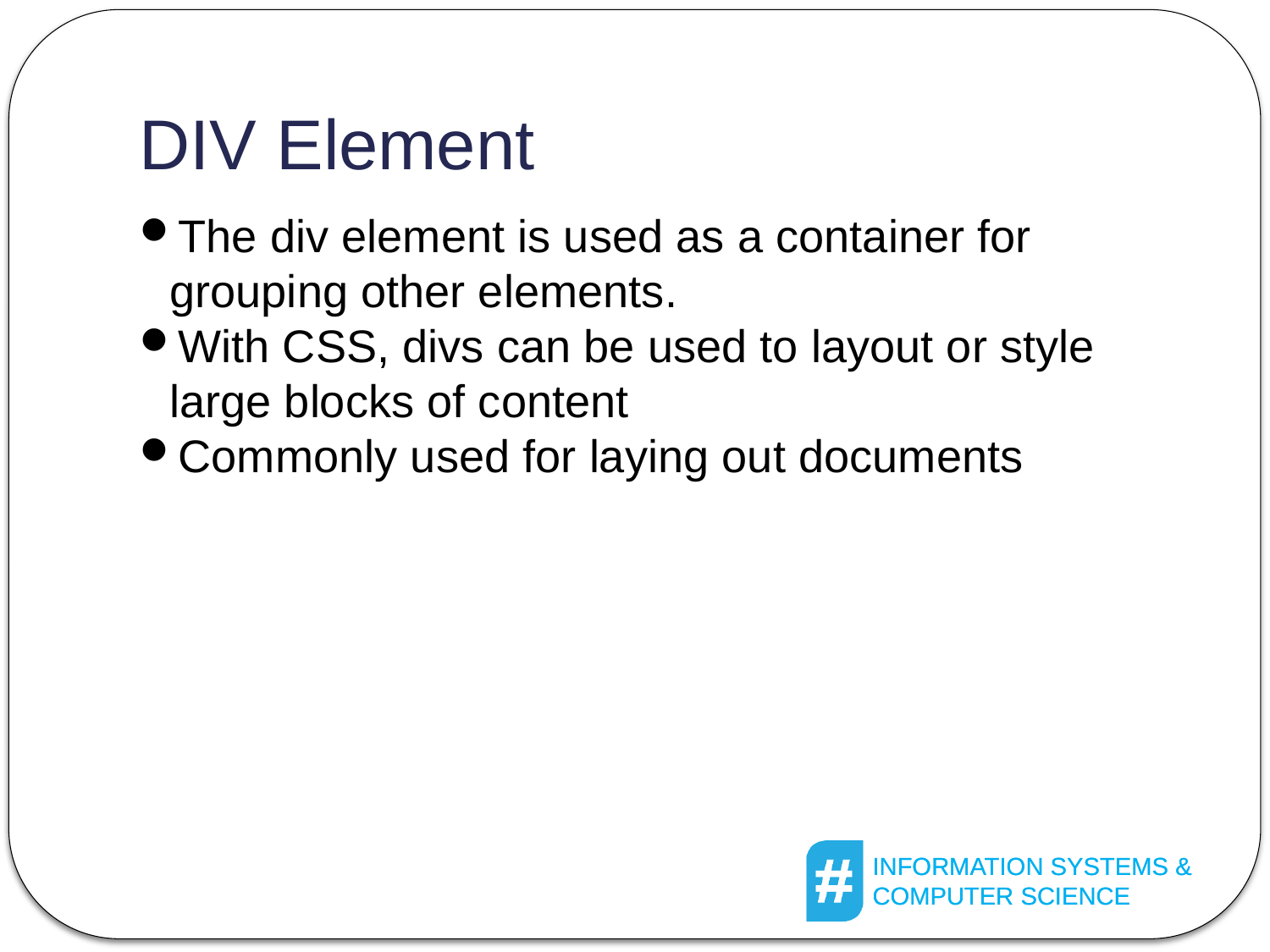

DIV Element
The div element is used as a container for grouping other elements.
With CSS, divs can be used to layout or style large blocks of content
Commonly used for laying out documents